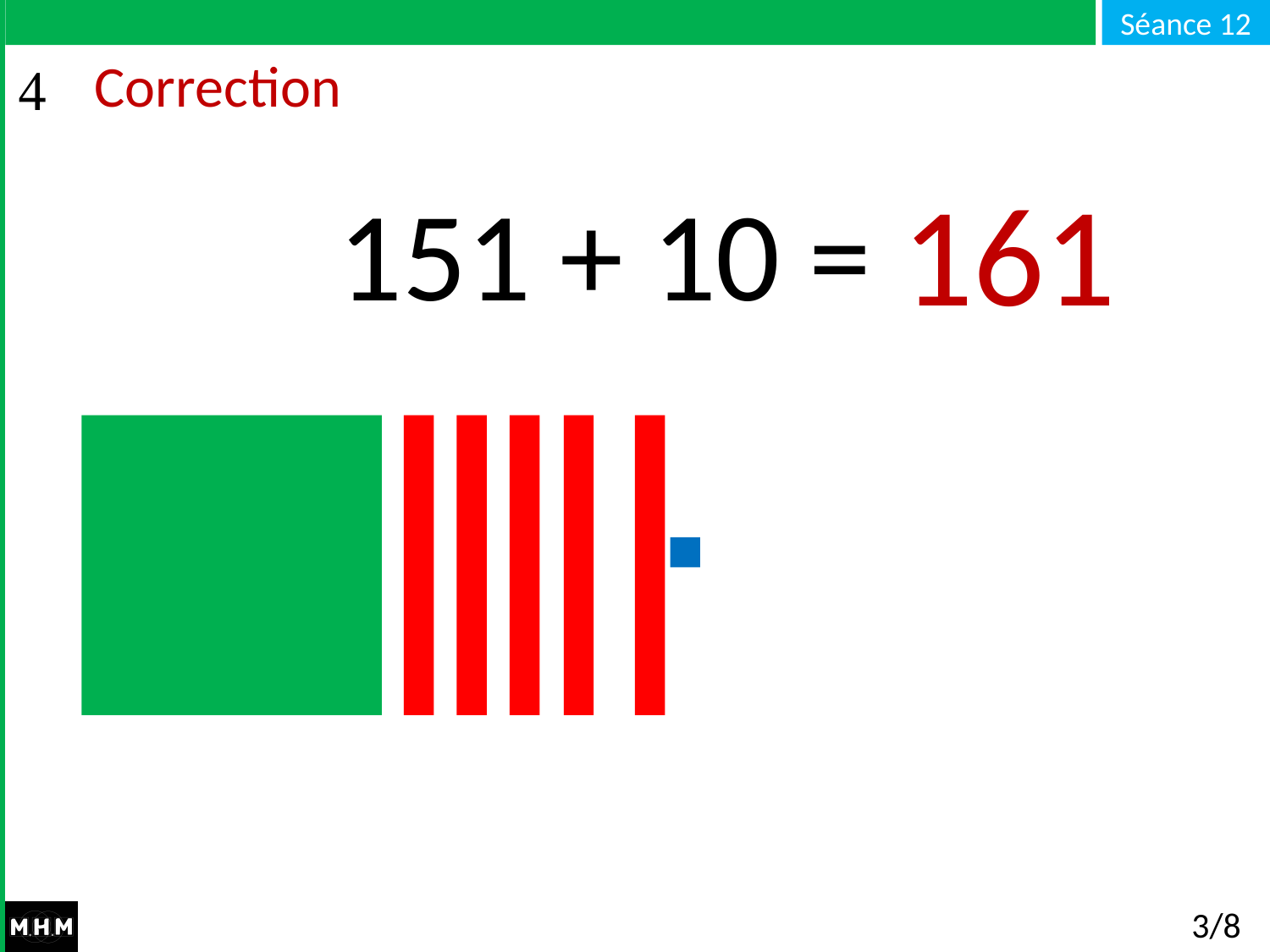

# Correction
161
151 + 10 = …

3/8